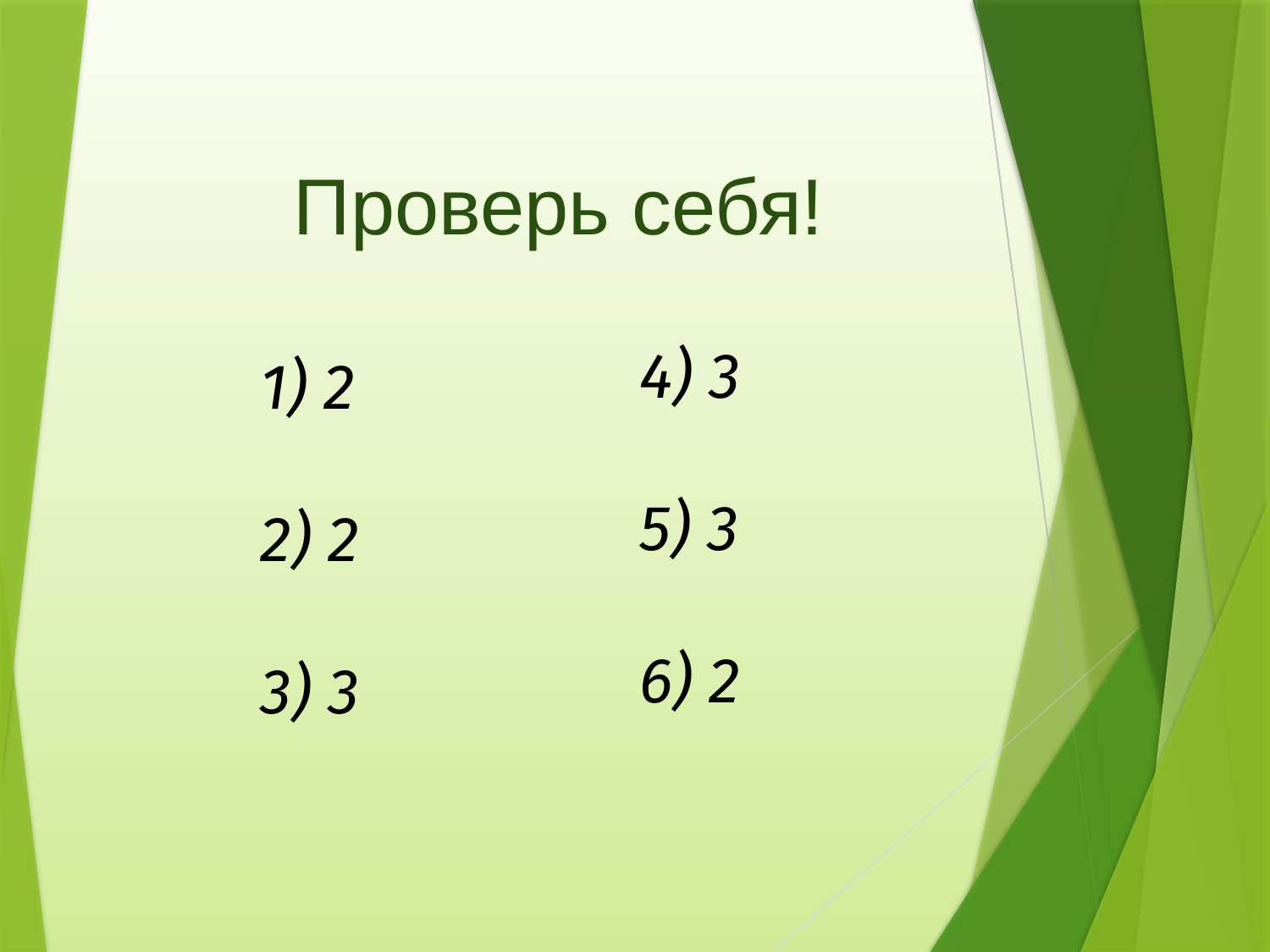

Проверь себя!
4) 3
5) 3
6) 2

1) 2
2) 2
3) 3